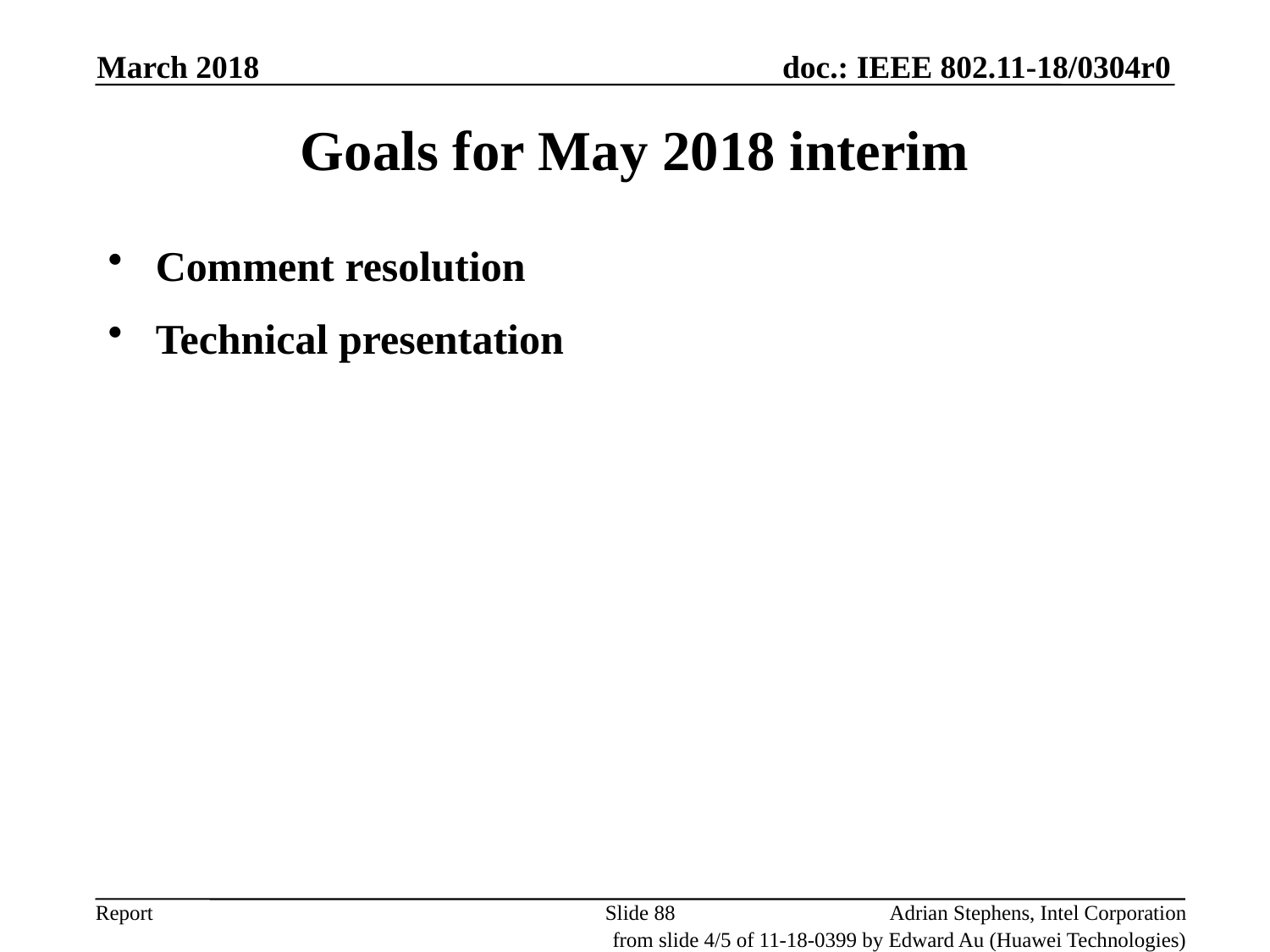

March 2018
Goals for May 2018 interim
Comment resolution
Technical presentation

Slide 88
Adrian Stephens, Intel Corporation
from slide 4/5 of 11-18-0399 by Edward Au (Huawei Technologies)